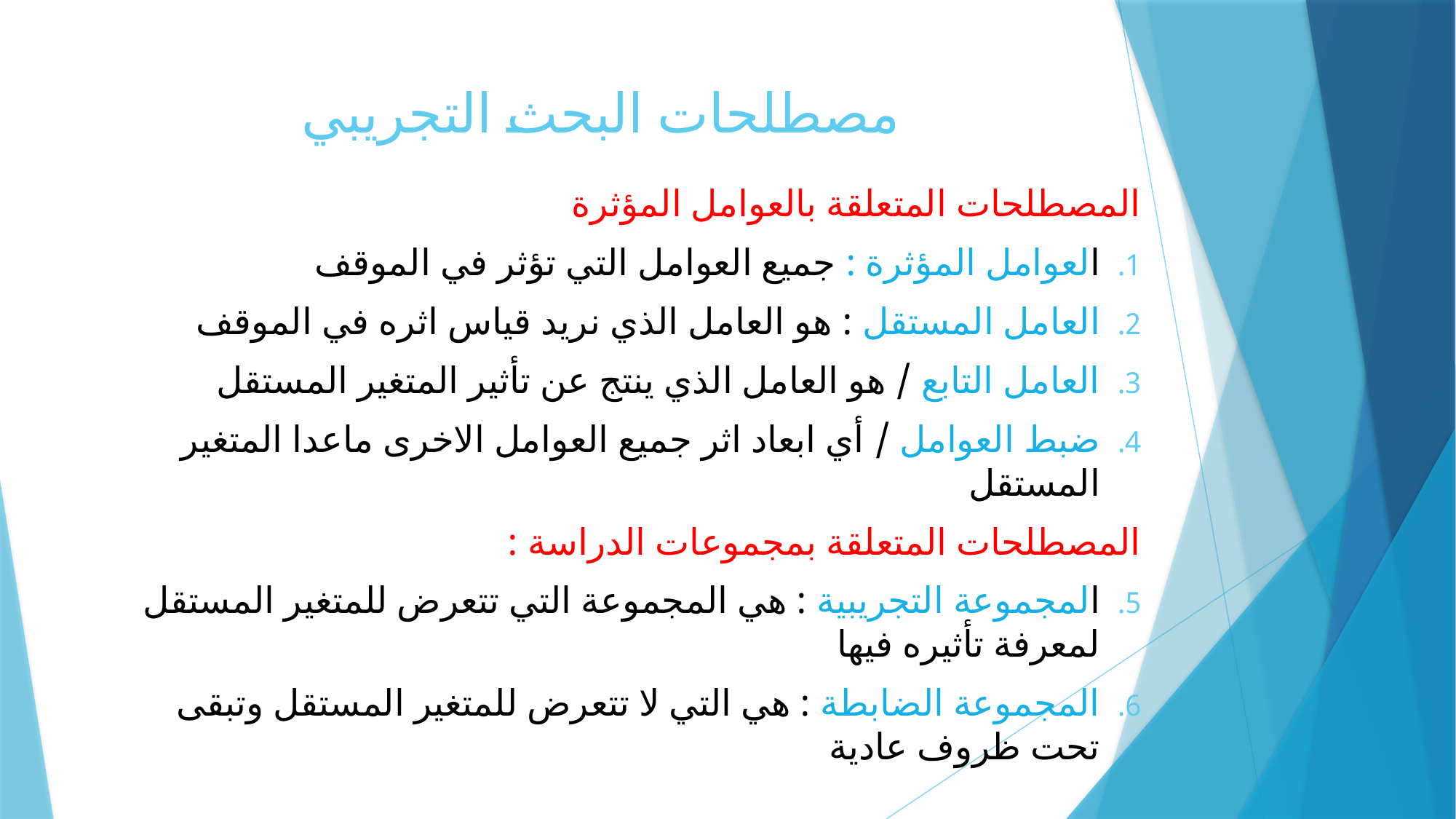

# مصطلحات البحث التجريبي
المصطلحات المتعلقة بالعوامل المؤثرة
العوامل المؤثرة : جميع العوامل التي تؤثر في الموقف
العامل المستقل : هو العامل الذي نريد قياس اثره في الموقف
العامل التابع / هو العامل الذي ينتج عن تأثير المتغير المستقل
ضبط العوامل / أي ابعاد اثر جميع العوامل الاخرى ماعدا المتغير المستقل
المصطلحات المتعلقة بمجموعات الدراسة :
المجموعة التجريبية : هي المجموعة التي تتعرض للمتغير المستقل لمعرفة تأثيره فيها
المجموعة الضابطة : هي التي لا تتعرض للمتغير المستقل وتبقى تحت ظروف عادية